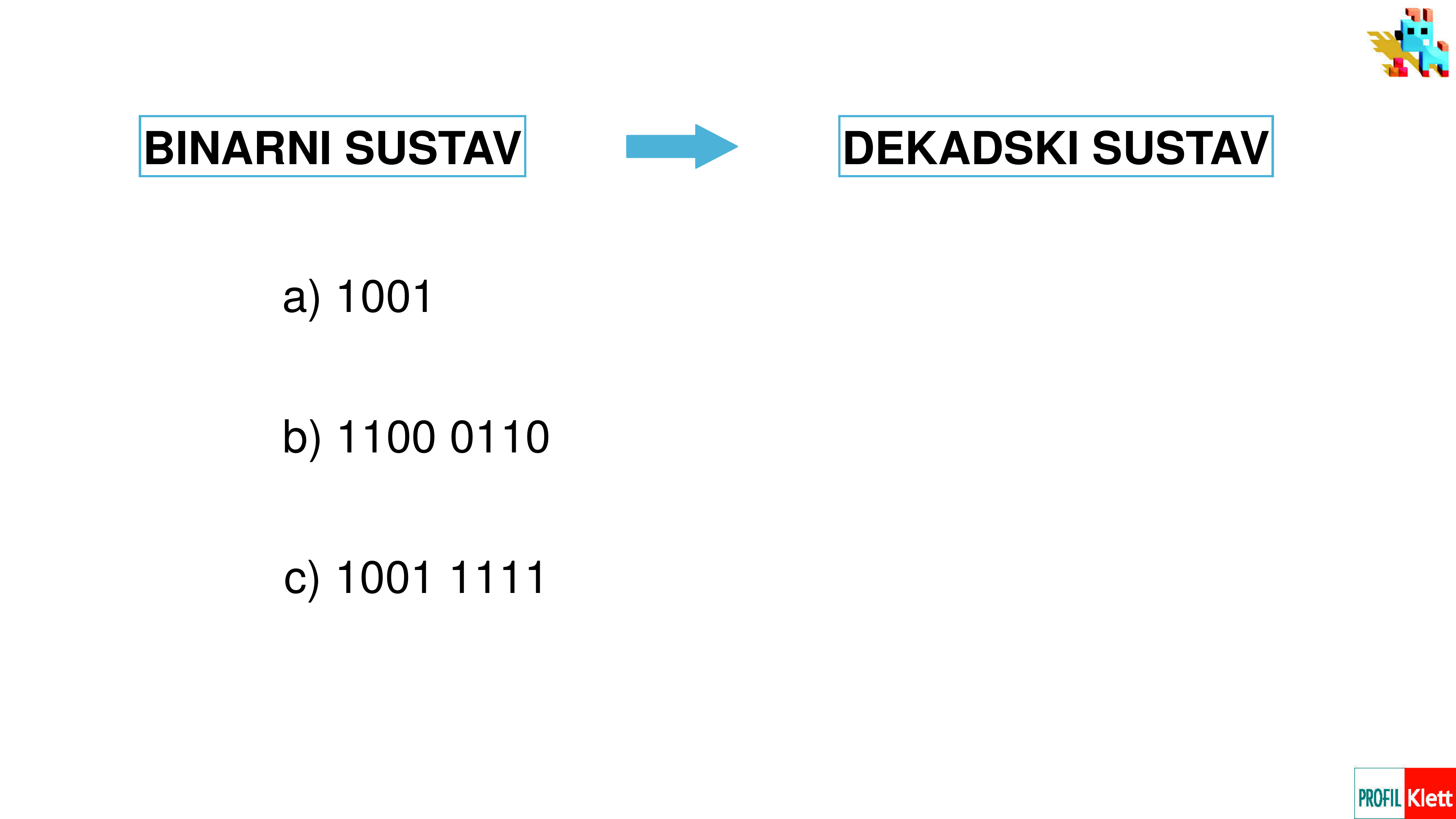

BINARNI SUSTAV
DEKADSKI SUSTAV

a) 1001
b) 1100 0110
c) 1001 1111